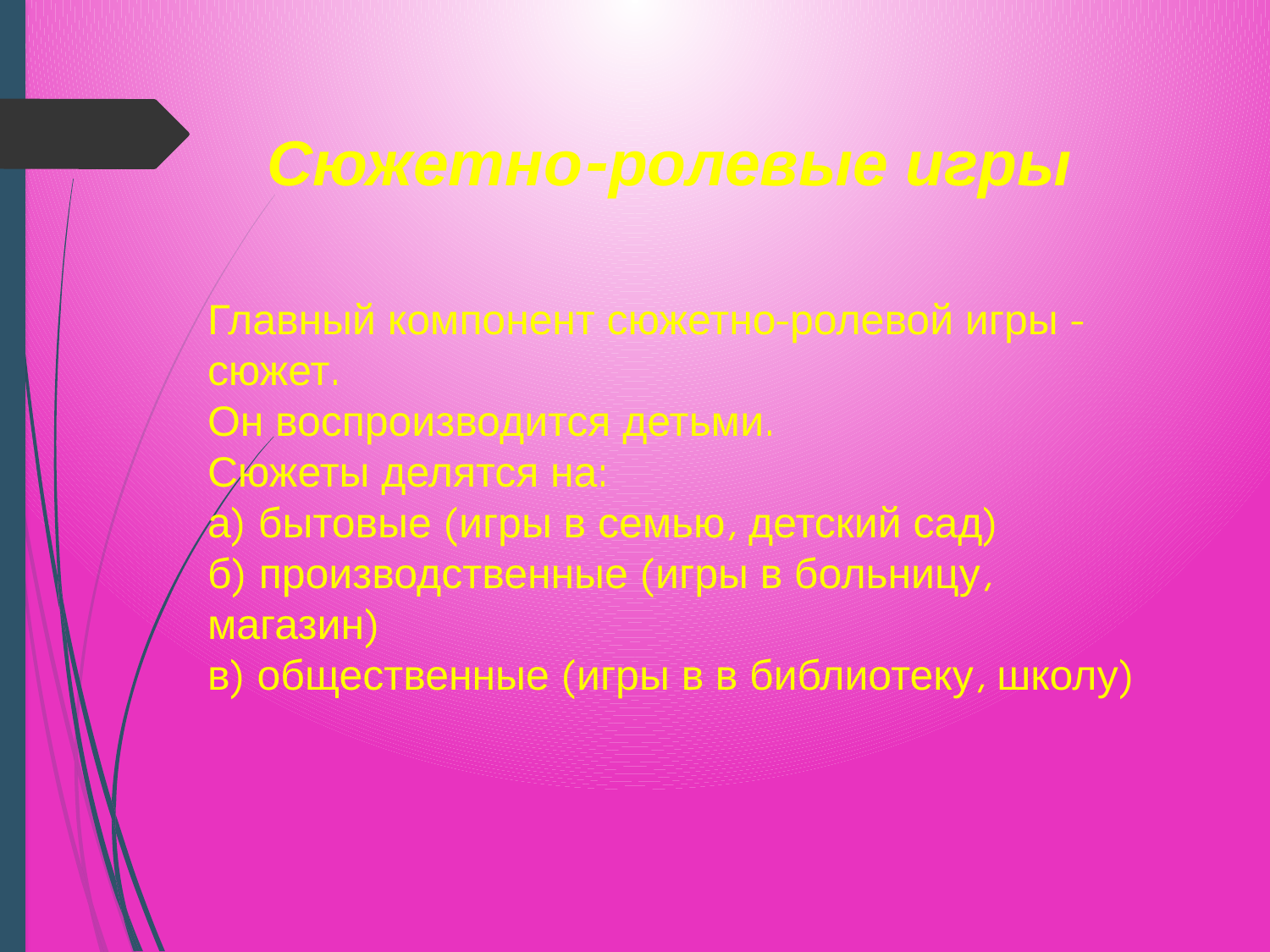

Сюжетно-ролевые игры
Главный компонент сюжетно-ролевой игры - сюжет.
Он воспроизводится детьми.
Сюжеты делятся на:
а) бытовые (игры в семью, детский сад)
б) производственные (игры в больницу, магазин)
в) общественные (игры в в библиотеку, школу)